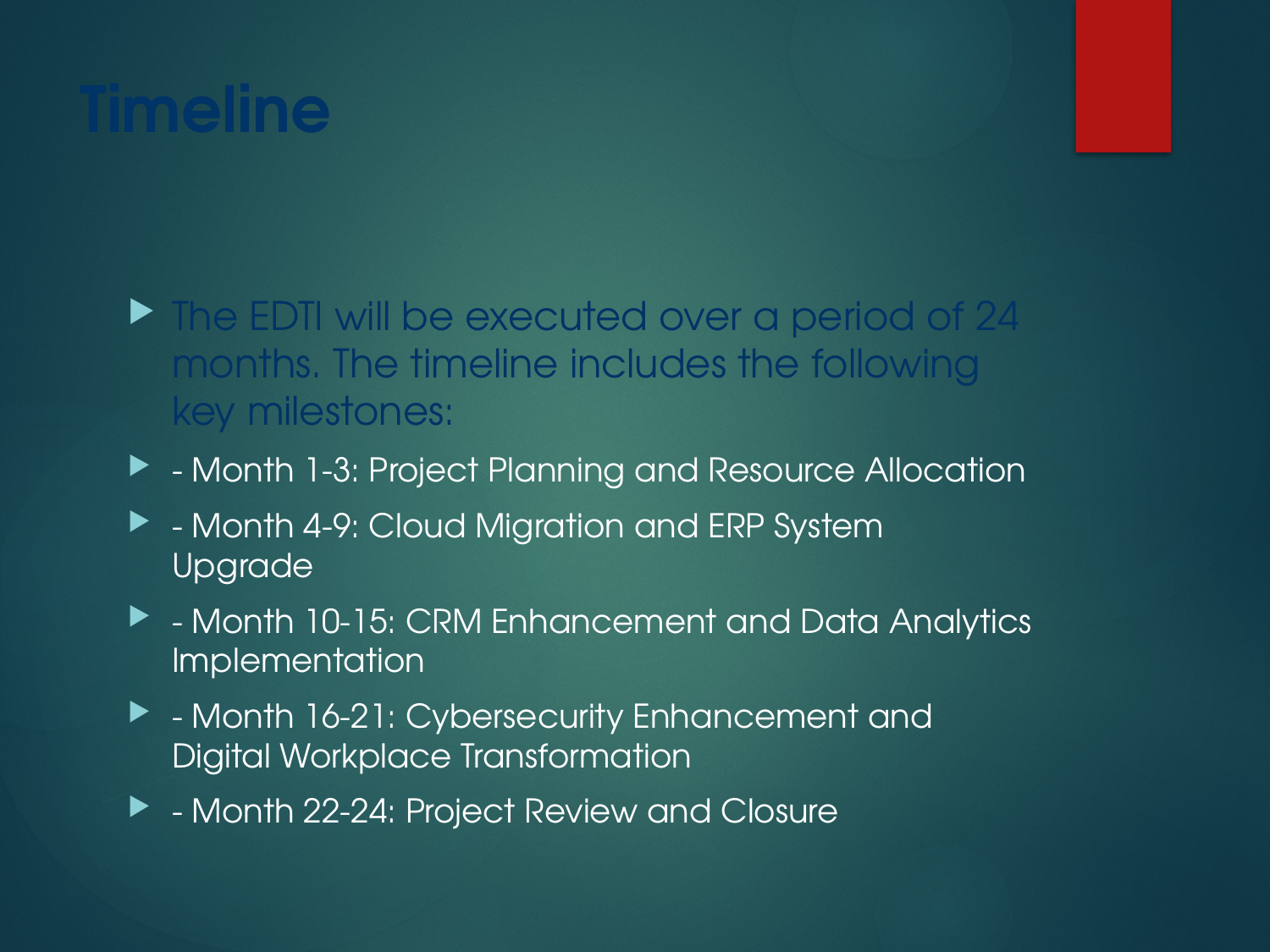

# Timeline
The EDTI will be executed over a period of 24 months. The timeline includes the following key milestones:
- Month 1-3: Project Planning and Resource Allocation
- Month 4-9: Cloud Migration and ERP System Upgrade
- Month 10-15: CRM Enhancement and Data Analytics Implementation
- Month 16-21: Cybersecurity Enhancement and Digital Workplace Transformation
- Month 22-24: Project Review and Closure